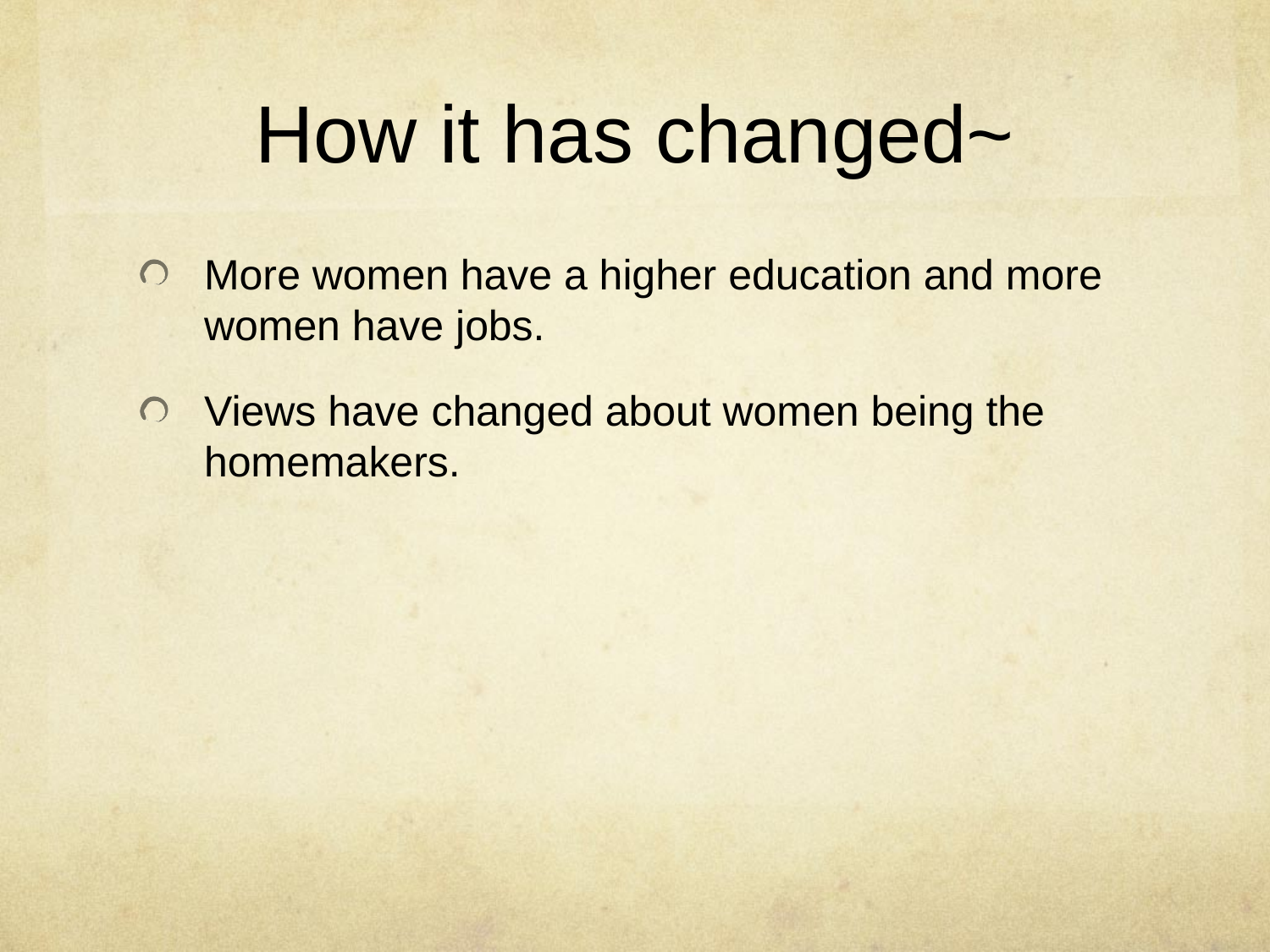

# How it has changed~
More women have a higher education and more women have jobs.
Views have changed about women being the homemakers.